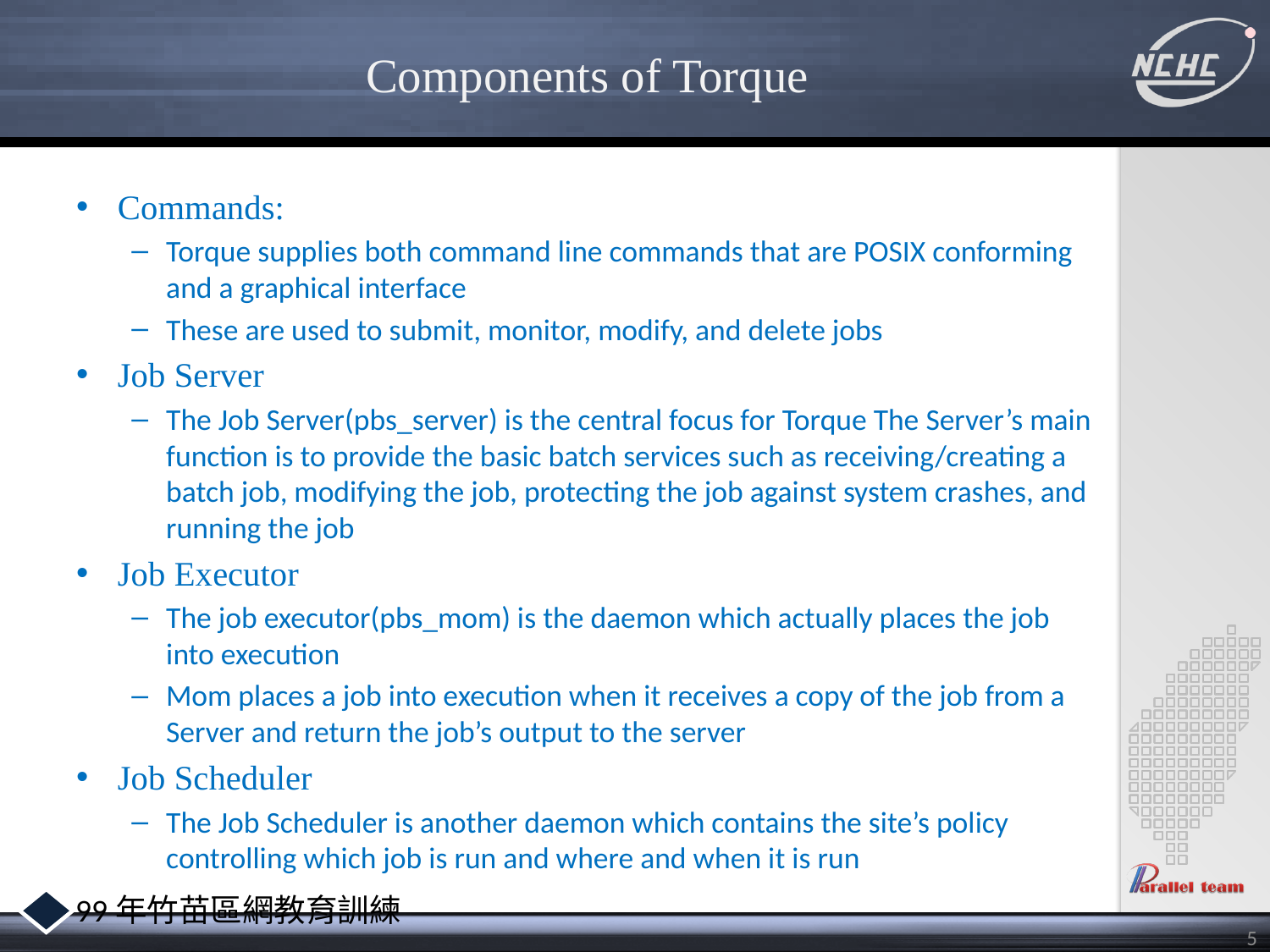

# Components of Torque
Commands:
Torque supplies both command line commands that are POSIX conforming and a graphical interface
These are used to submit, monitor, modify, and delete jobs
Job Server
The Job Server(pbs_server) is the central focus for Torque The Server’s main function is to provide the basic batch services such as receiving/creating a batch job, modifying the job, protecting the job against system crashes, and running the job
Job Executor
The job executor(pbs_mom) is the daemon which actually places the job into execution
Mom places a job into execution when it receives a copy of the job from a Server and return the job’s output to the server
Job Scheduler
The Job Scheduler is another daemon which contains the site’s policy controlling which job is run and where and when it is run
5